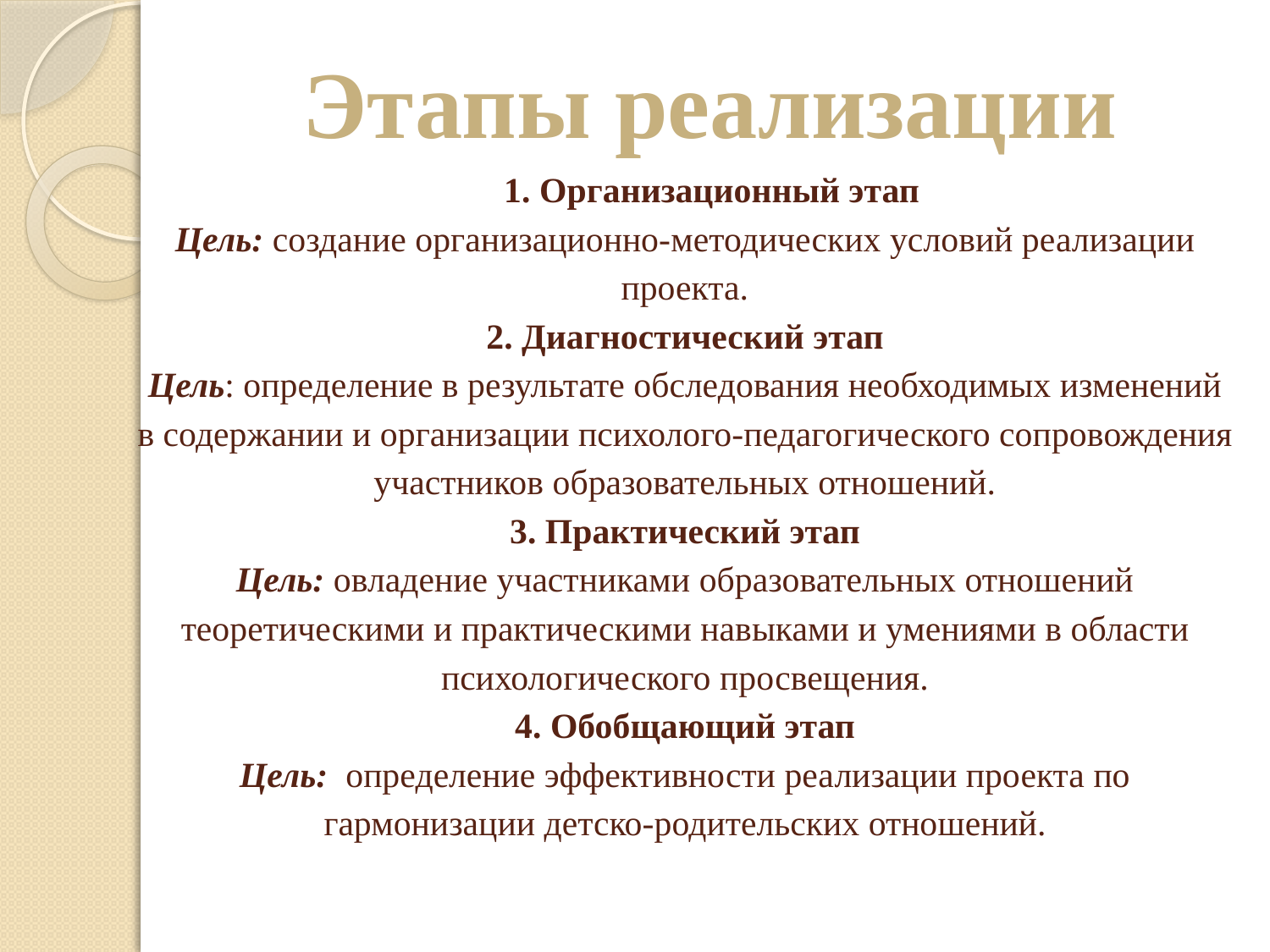

Этапы реализации
# 1. Организационный этап Цель: создание организационно-методических условий реализации проекта. 2. Диагностический этап Цель: определение в результате обследования необходимых изменений в содержании и организации психолого-педагогического сопровождения участников образовательных отношений. 3. Практический этап Цель: овладение участниками образовательных отношений теоретическими и практическими навыками и умениями в области психологического просвещения. 4. Обобщающий этап Цель:  определение эффективности реализации проекта по гармонизации детско-родительских отношений.